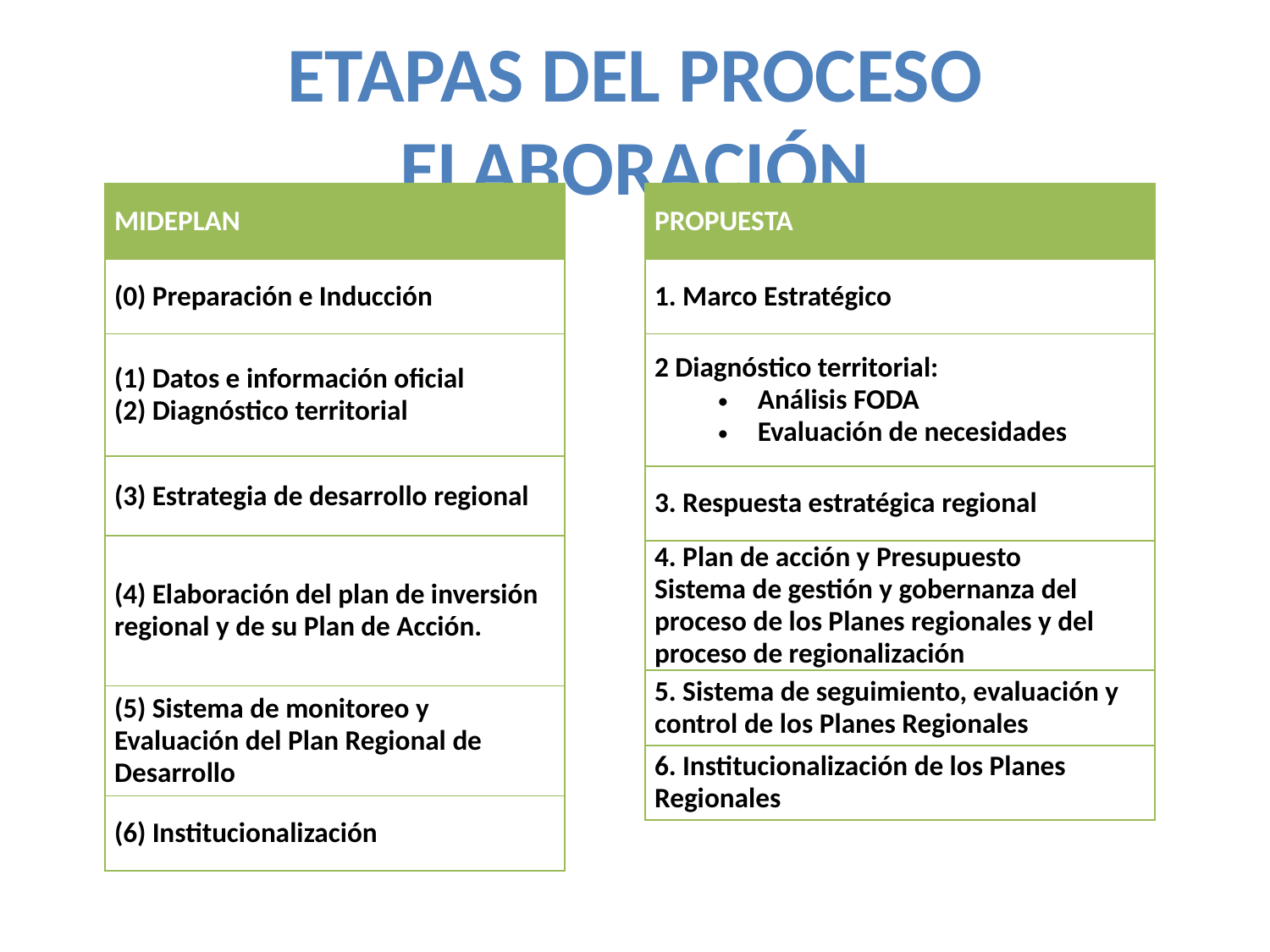

# Etapas del Proceso Elaboración
| MIDEPLAN |
| --- |
| (0) Preparación e Inducción |
| (1) Datos e información oficial (2) Diagnóstico territorial |
| (3) Estrategia de desarrollo regional |
| (4) Elaboración del plan de inversión regional y de su Plan de Acción. |
| (5) Sistema de monitoreo y Evaluación del Plan Regional de Desarrollo |
| (6) Institucionalización |
| Propuesta |
| --- |
| 1. Marco Estratégico |
| 2 Diagnóstico territorial: Análisis FODA Evaluación de necesidades |
| 3. Respuesta estratégica regional |
| 4. Plan de acción y Presupuesto Sistema de gestión y gobernanza del proceso de los Planes regionales y del proceso de regionalización |
| 5. Sistema de seguimiento, evaluación y control de los Planes Regionales |
| 6. Institucionalización de los Planes Regionales |